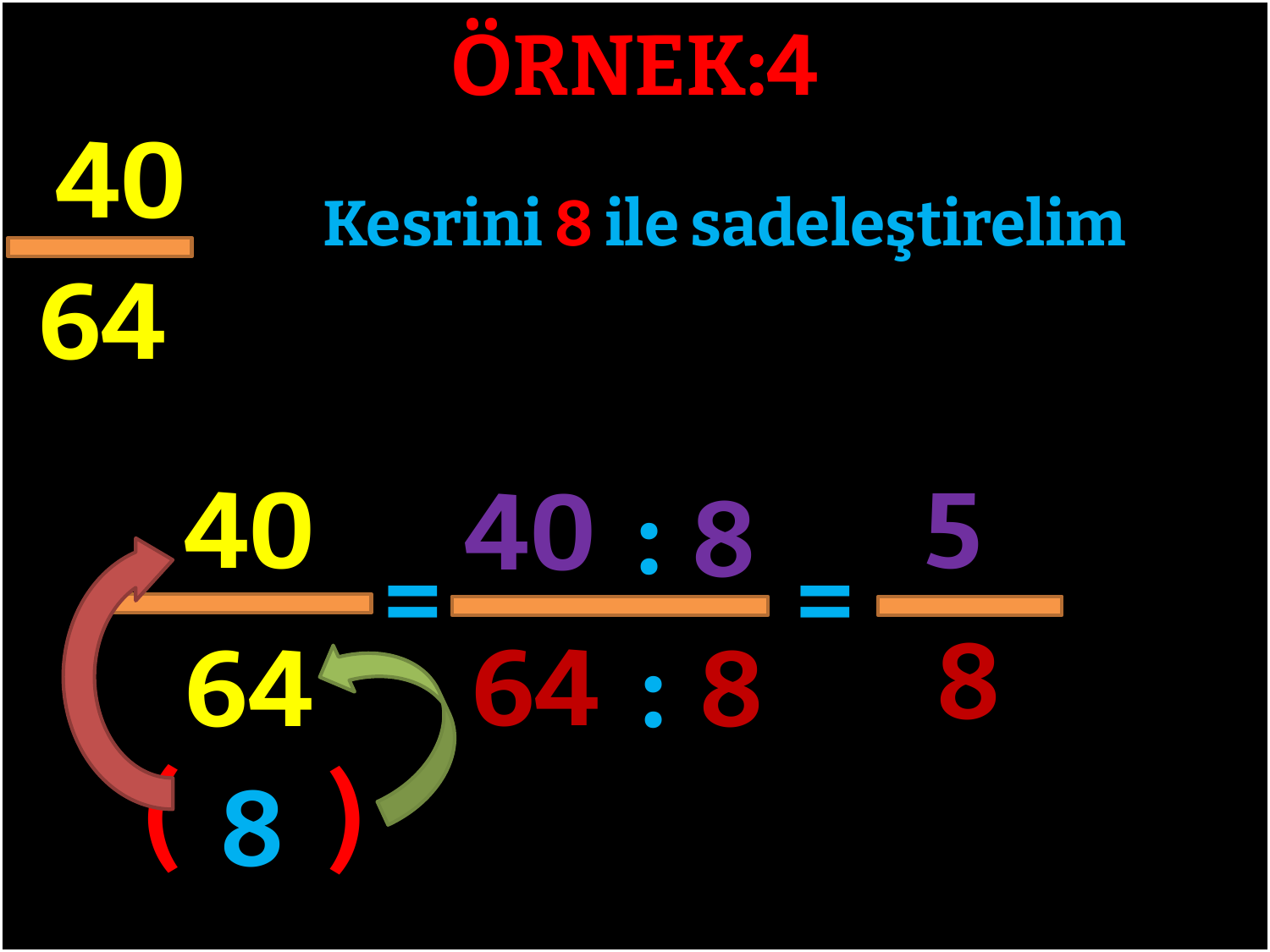

ÖRNEK:4
40
Kesrini 8 ile sadeleştirelim

64
#
40
5
40
:
8
=
=

8
64
64
8
:

(
)
8